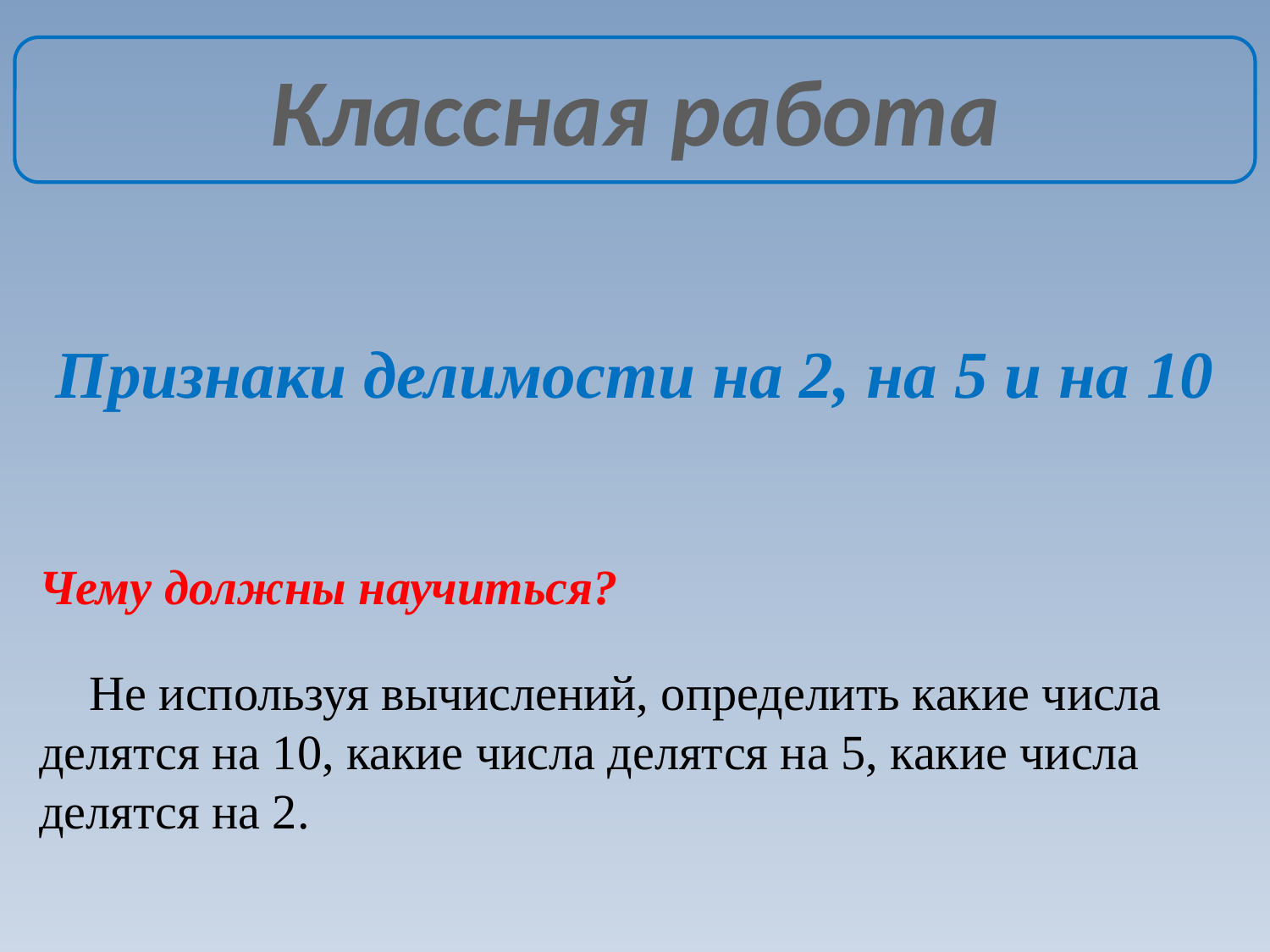

Классная работа
Признаки делимости на 2, на 5 и на 10
Чему должны научиться?
	Не используя вычислений, определить какие числа делятся на 10, какие числа делятся на 5, какие числа делятся на 2.